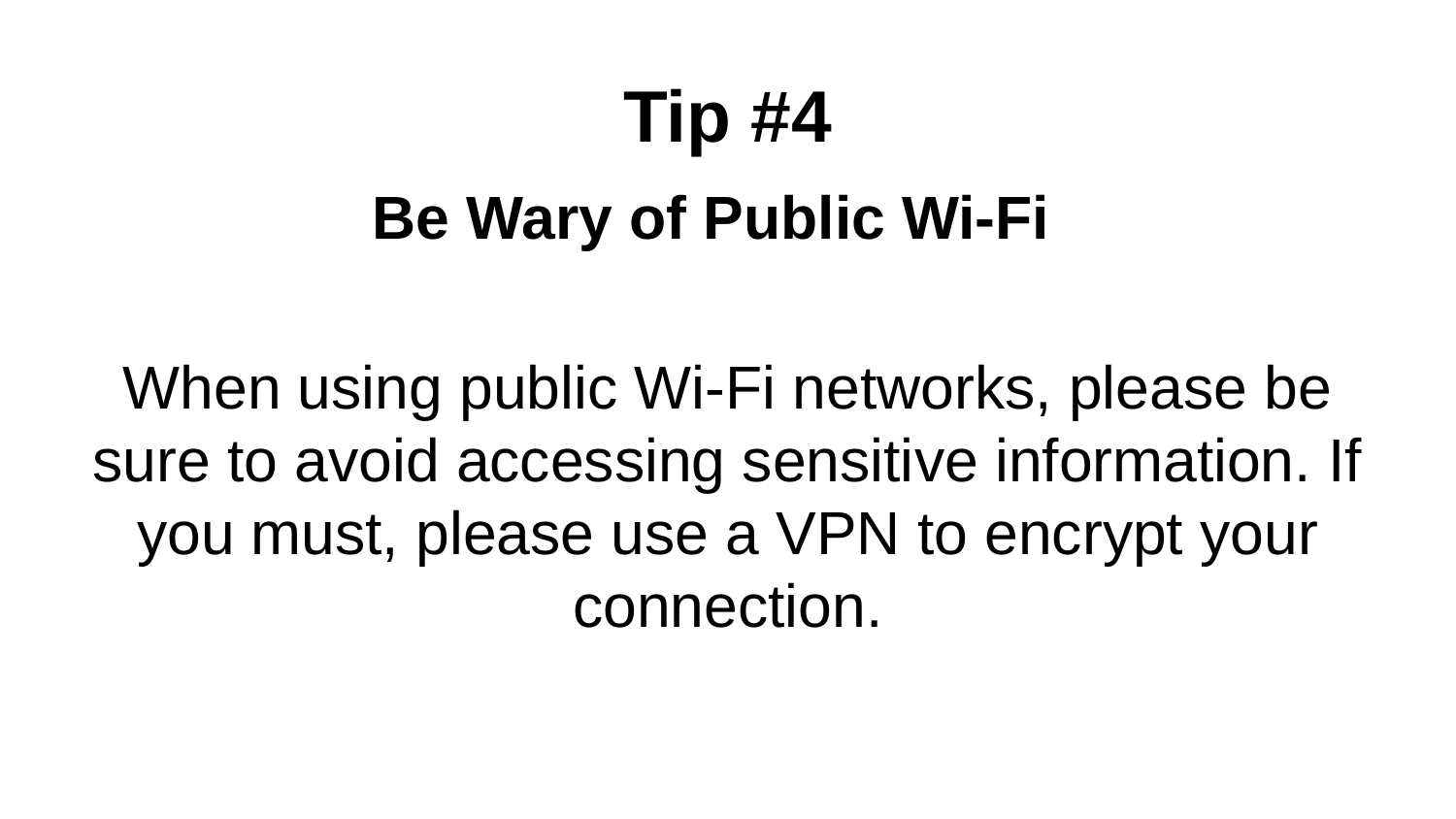

# Tip #4

Be Wary of Public Wi-Fi

When using public Wi-Fi networks, please be sure to avoid accessing sensitive information. If you must, please use a VPN to encrypt your connection.